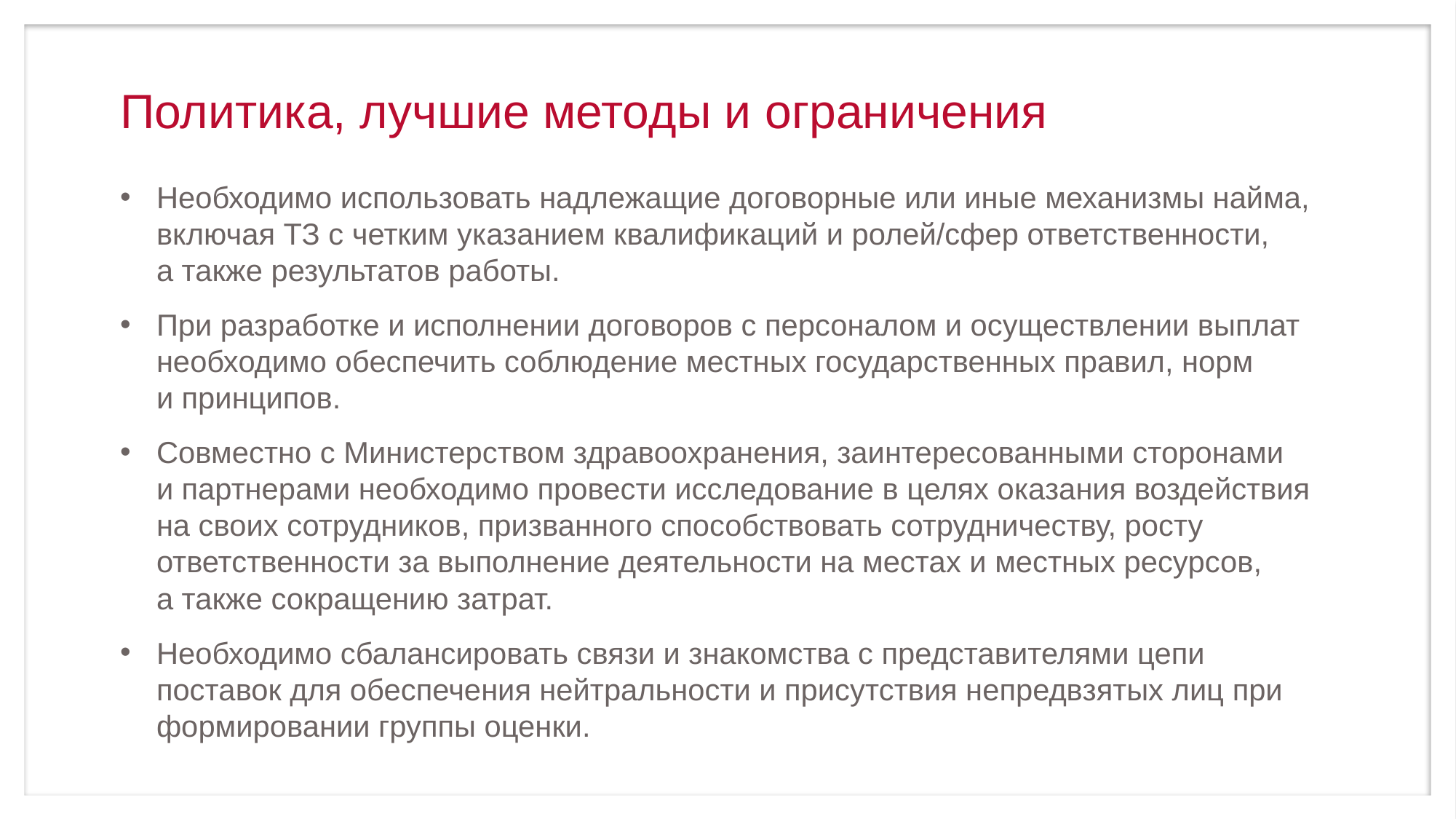

# Политика, лучшие методы и ограничения
Необходимо использовать надлежащие договорные или иные механизмы найма, включая ТЗ с четким указанием квалификаций и ролей/сфер ответственности,
а также результатов работы.
При разработке и исполнении договоров с персоналом и осуществлении выплат необходимо обеспечить соблюдение местных государственных правил, норм
и принципов.
Совместно с Министерством здравоохранения, заинтересованными сторонами
и партнерами необходимо провести исследование в целях оказания воздействия на своих сотрудников, призванного способствовать сотрудничеству, росту ответственности за выполнение деятельности на местах и местных ресурсов,
а также сокращению затрат.
Необходимо сбалансировать связи и знакомства с представителями цепи поставок для обеспечения нейтральности и присутствия непредвзятых лиц при формировании группы оценки.